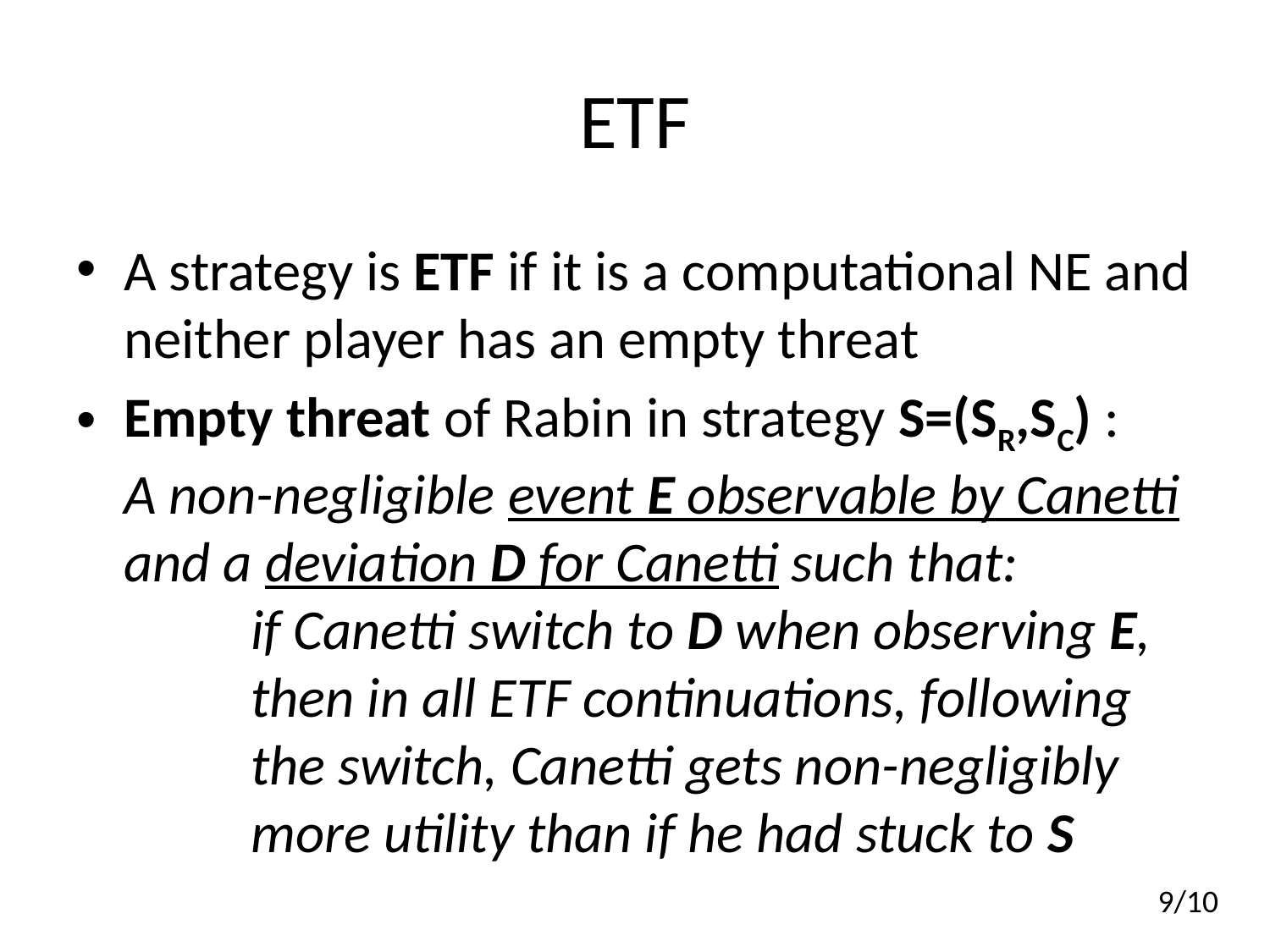

# ETF
A strategy is ETF if it is a computational NE and neither player has an empty threat
Empty threat of Rabin in strategy S=(SR,SC) :
A non-negligible event E observable by Canetti and a deviation D for Canetti such that:
	if Canetti switch to D when observing E,
	then in all ETF continuations, following
	the switch, Canetti gets non-negligibly
	more utility than if he had stuck to S
9/10